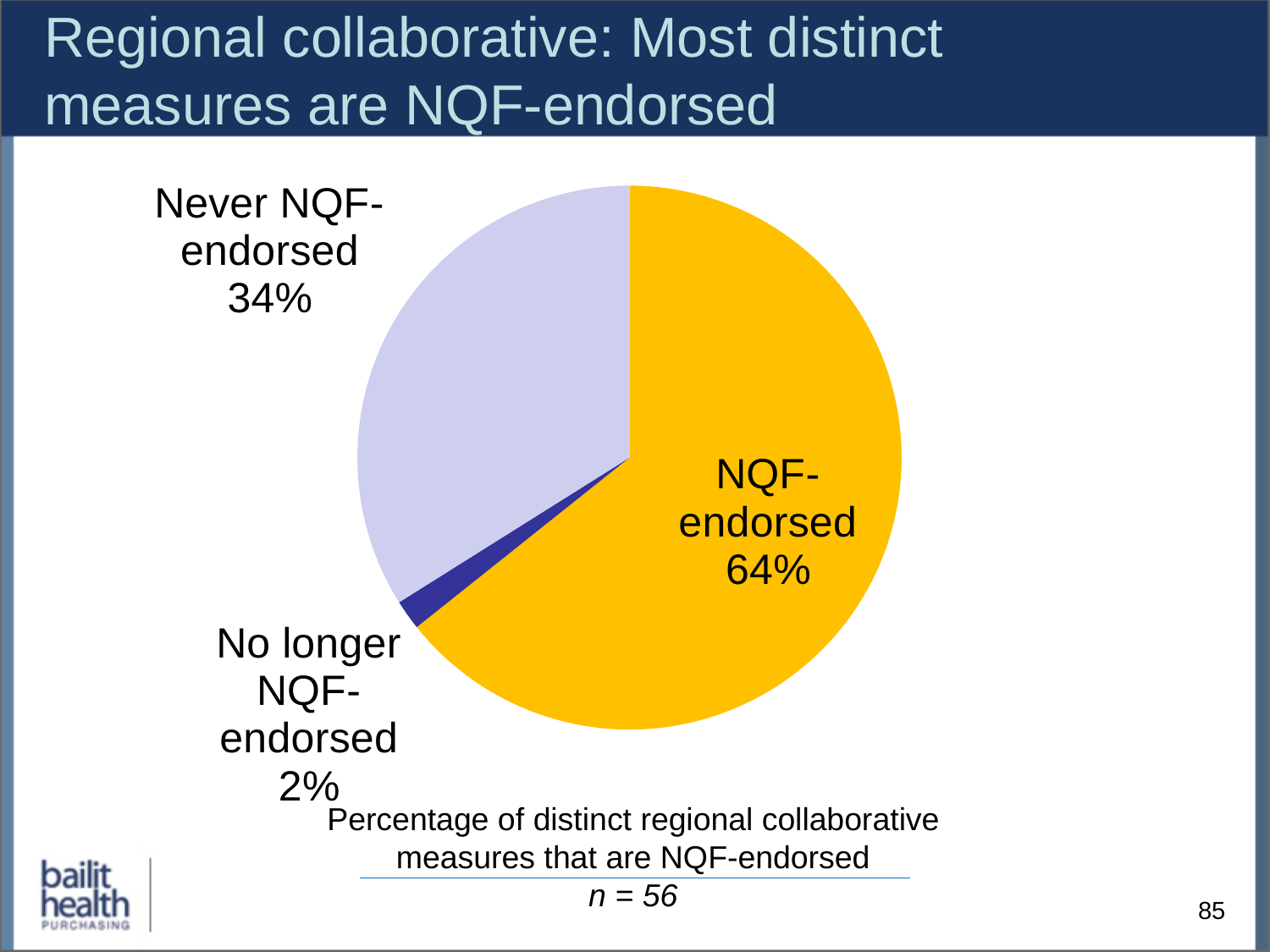

# Regional collaborative: Most distinct measures are NQF-endorsed

### Chart

| Category | Column1 |
|---|---|
| NQF endorsed | 36.0 |
| No longer NQF endorsed | 1.0 |
| Never NQF endorsed | 19.0 |
Percentage of distinct regional collaborative measures that are NQF-endorsed
n = 56
85